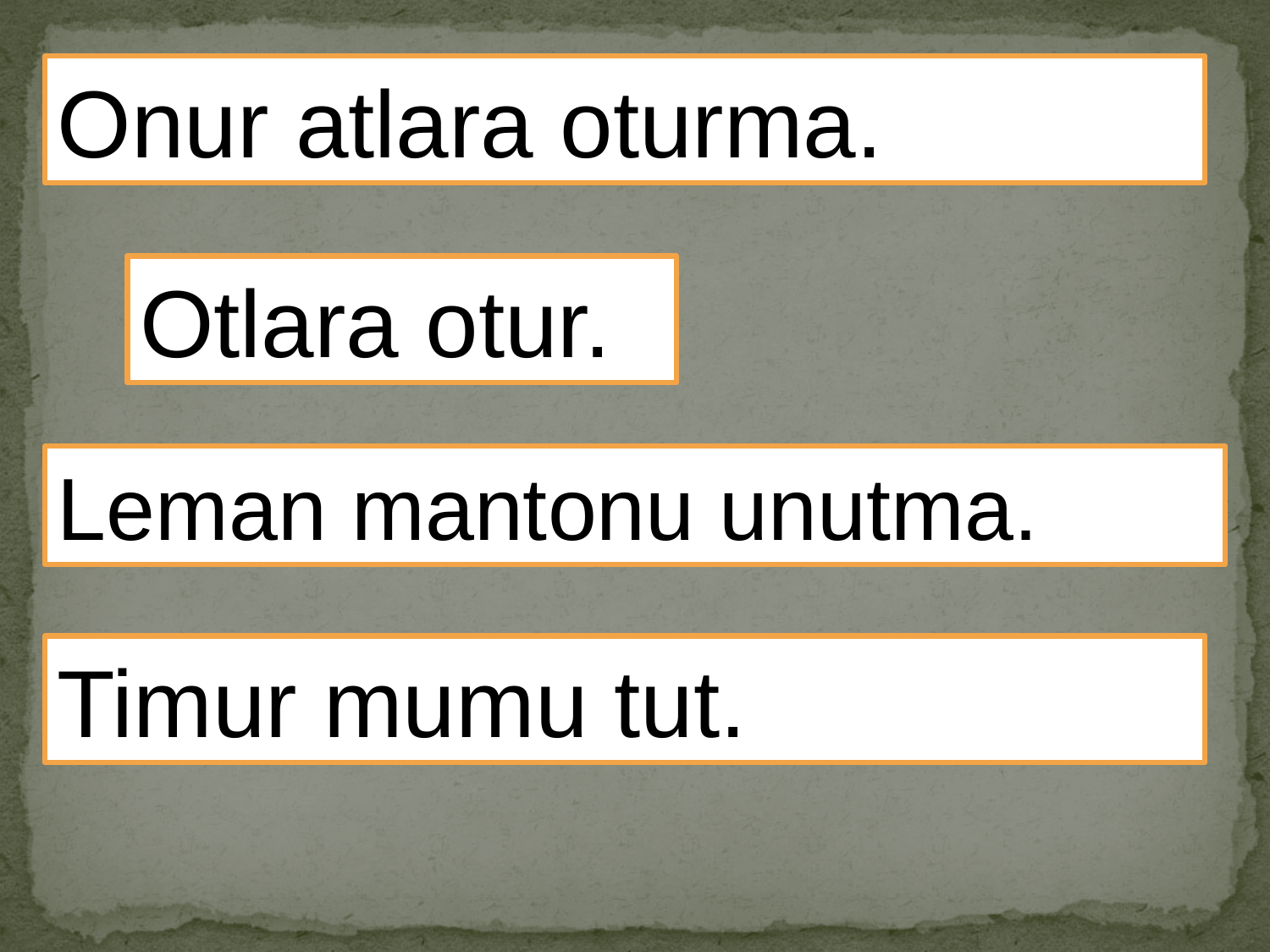

Onur atlara oturma.
Otlara otur.
Leman mantonu unutma.
Timur mumu tut.